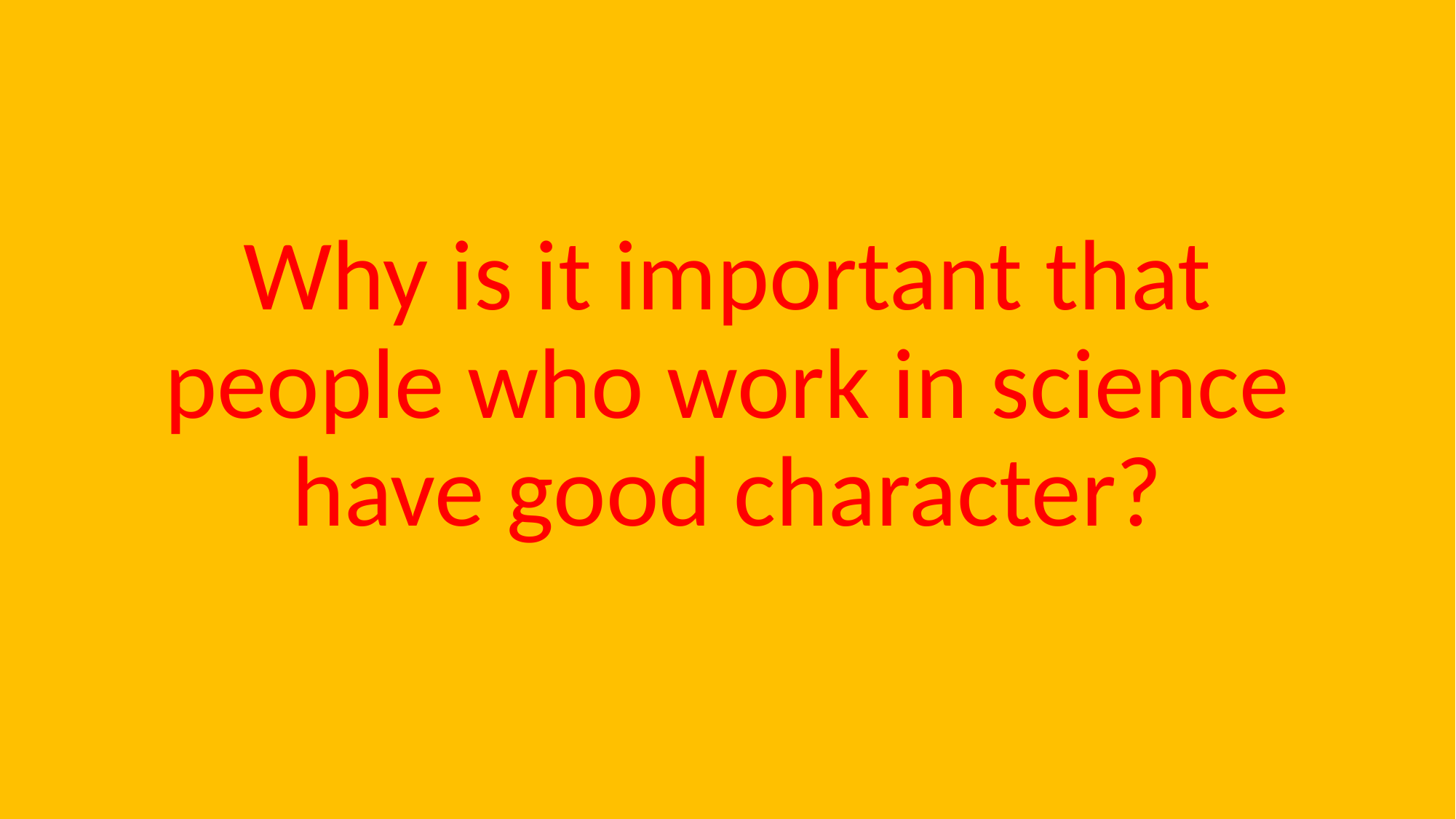

#
Why is it important that people who work in science have good character?